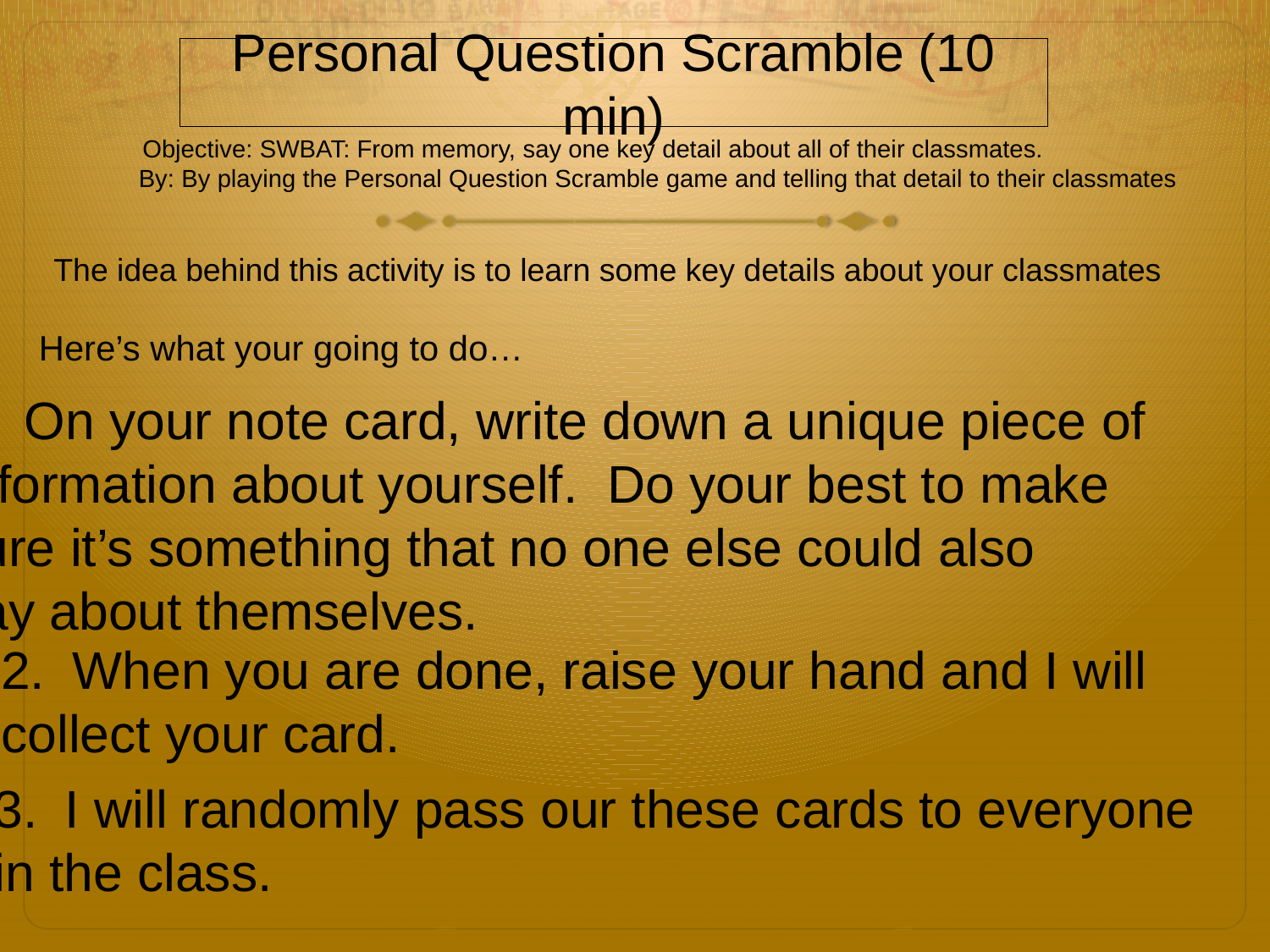

Personal Question Scramble (10 min)
Objective: SWBAT: From memory, say one key detail about all of their classmates.
By: By playing the Personal Question Scramble game and telling that detail to their classmates

The idea behind this activity is to learn some key details about your classmates
Here’s what your going to do…
On your note card, write down a unique piece of
Information about yourself.  Do your best to make
sure it’s something that no one else could also
say about themselves.
When you are done, raise your hand and I will
collect your card.
I will randomly pass our these cards to everyone
in the class.